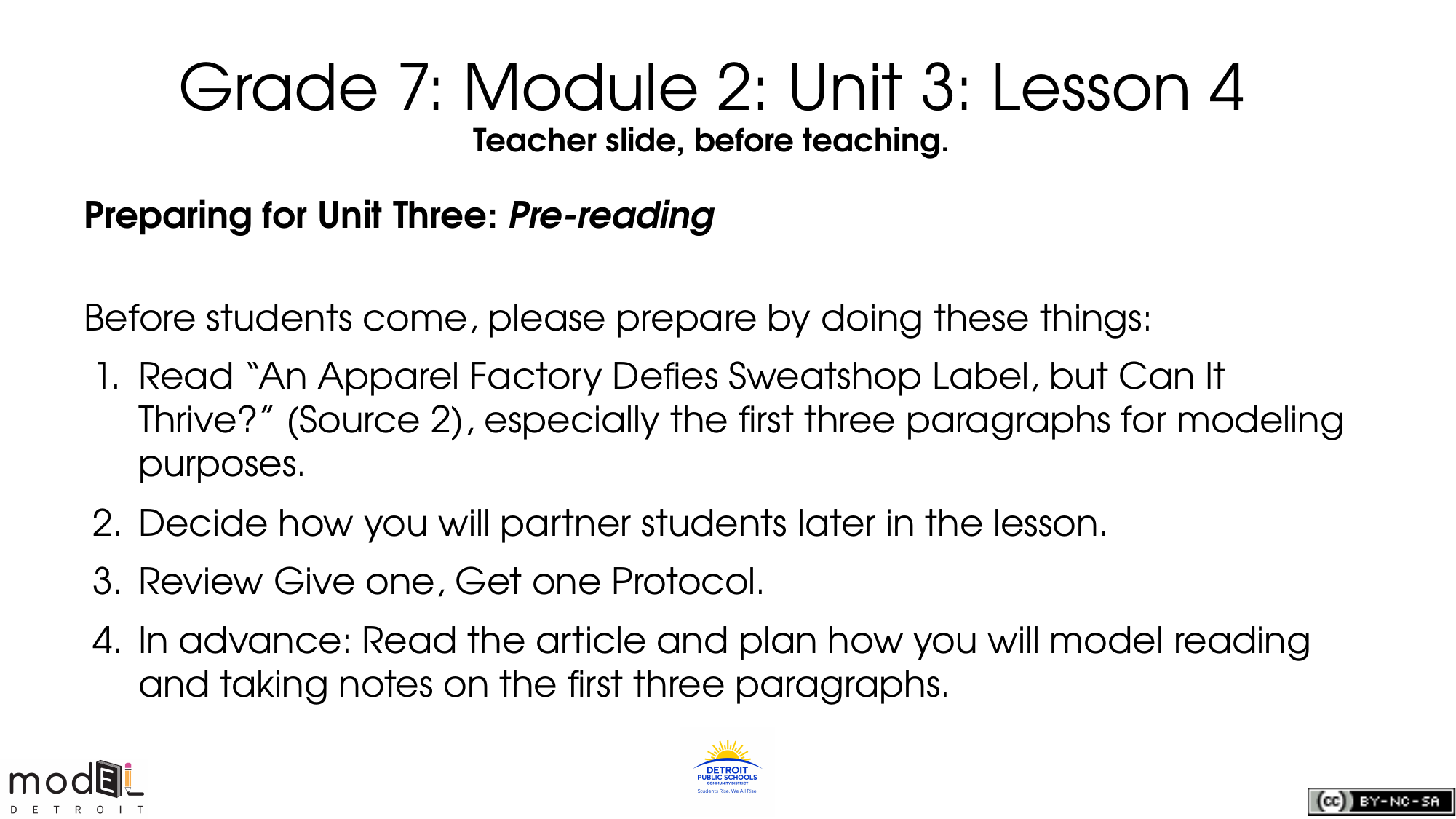

# Grade 7: Module 2: Unit 3: Lesson 4
Teacher slide, before teaching.
Preparing for Unit Three: Pre-reading

Before students come, please prepare by doing these things:
Read “An Apparel Factory Defies Sweatshop Label, but Can It Thrive?” (Source 2), especially the first three paragraphs for modeling purposes.
Decide how you will partner students later in the lesson.
Review Give one, Get one Protocol.
In advance: Read the article and plan how you will model reading and taking notes on the first three paragraphs.